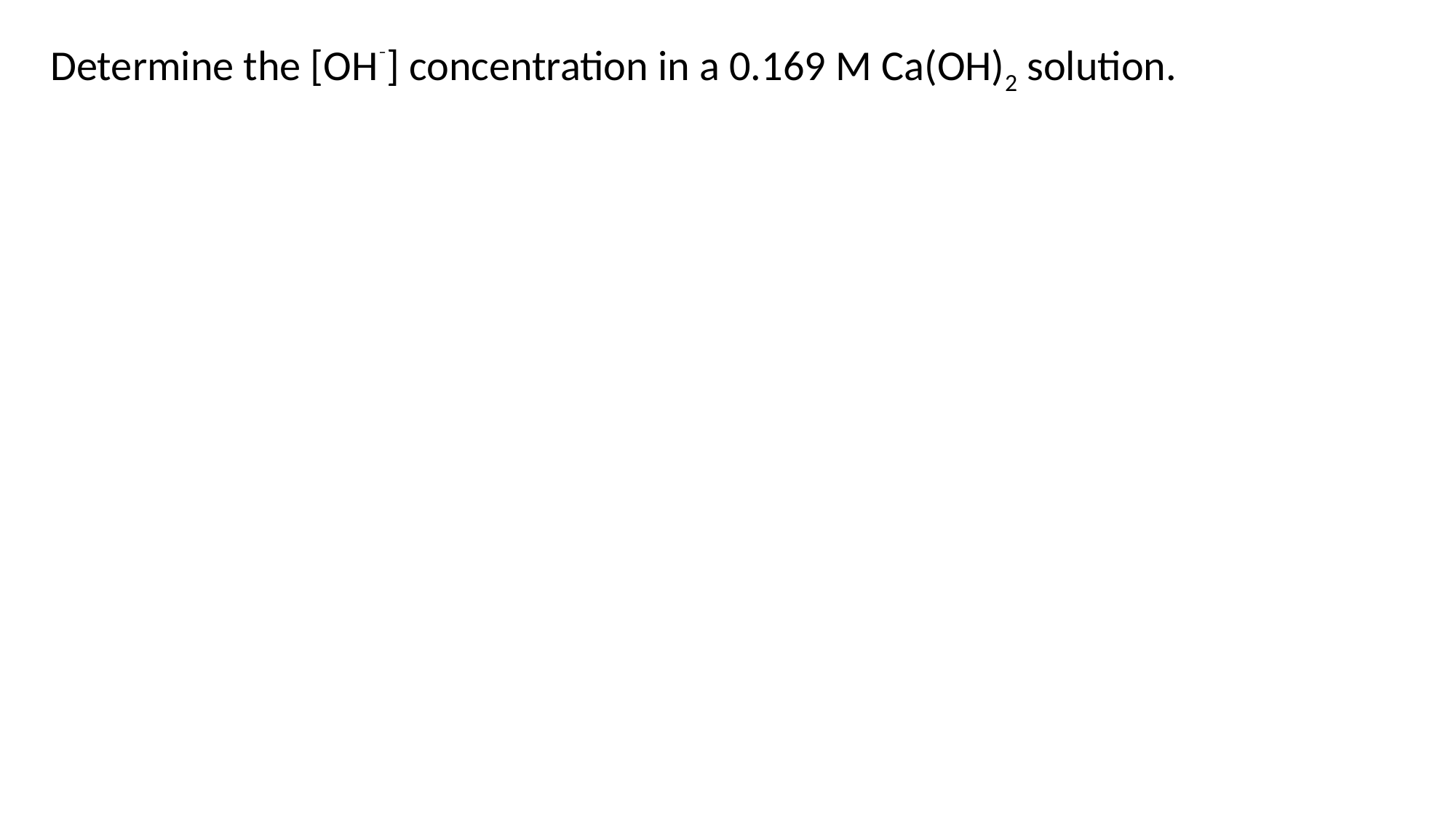

Determine the [OH⁻] concentration in a 0.169 M Ca(OH)2 solution.